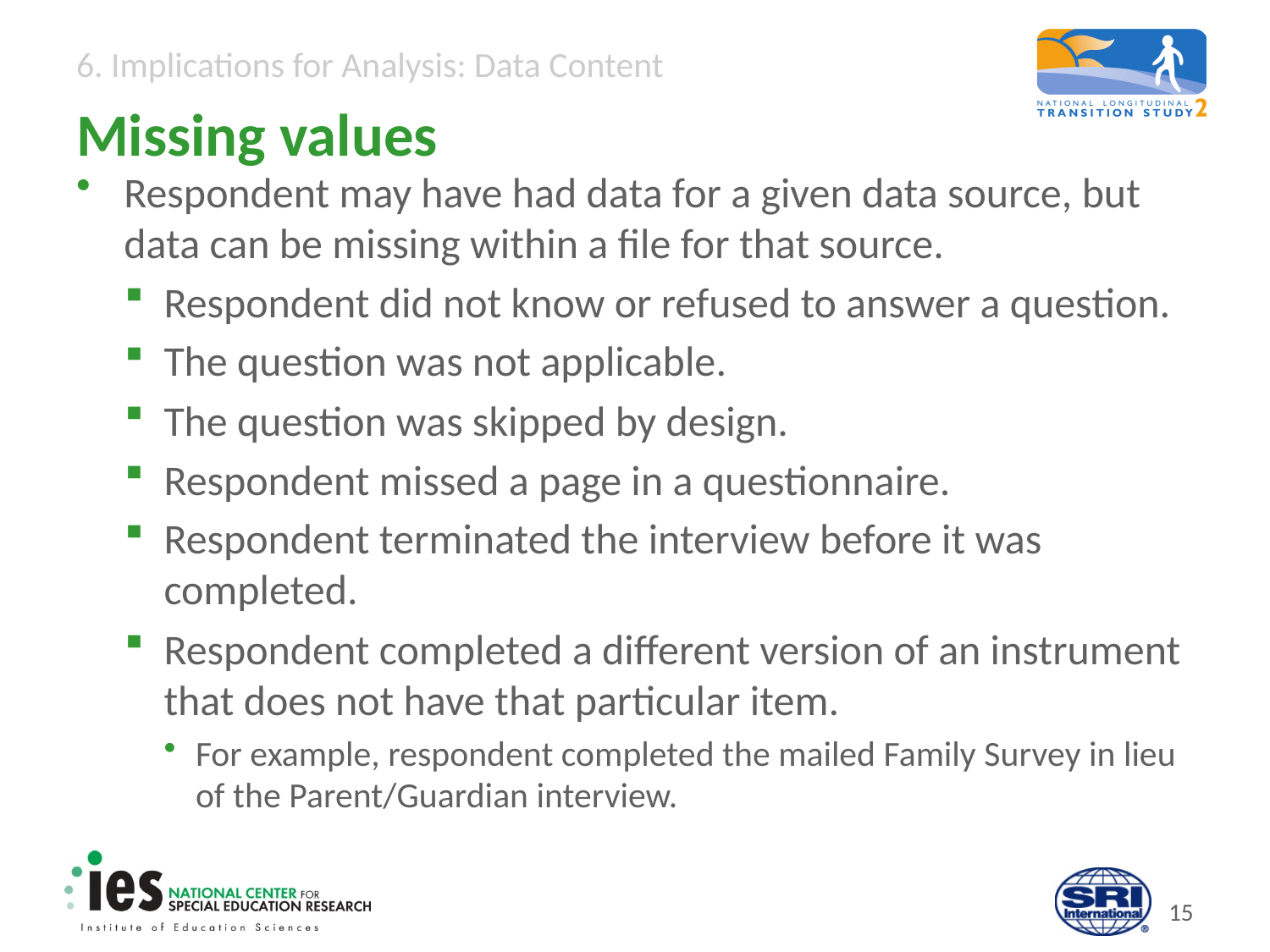

# Missing values
Respondent may have had data for a given data source, but data can be missing within a file for that source.
Respondent did not know or refused to answer a question.
The question was not applicable.
The question was skipped by design.
Respondent missed a page in a questionnaire.
Respondent terminated the interview before it was completed.
Respondent completed a different version of an instrument that does not have that particular item.
For example, respondent completed the mailed Family Survey in lieu of the Parent/Guardian interview.
15